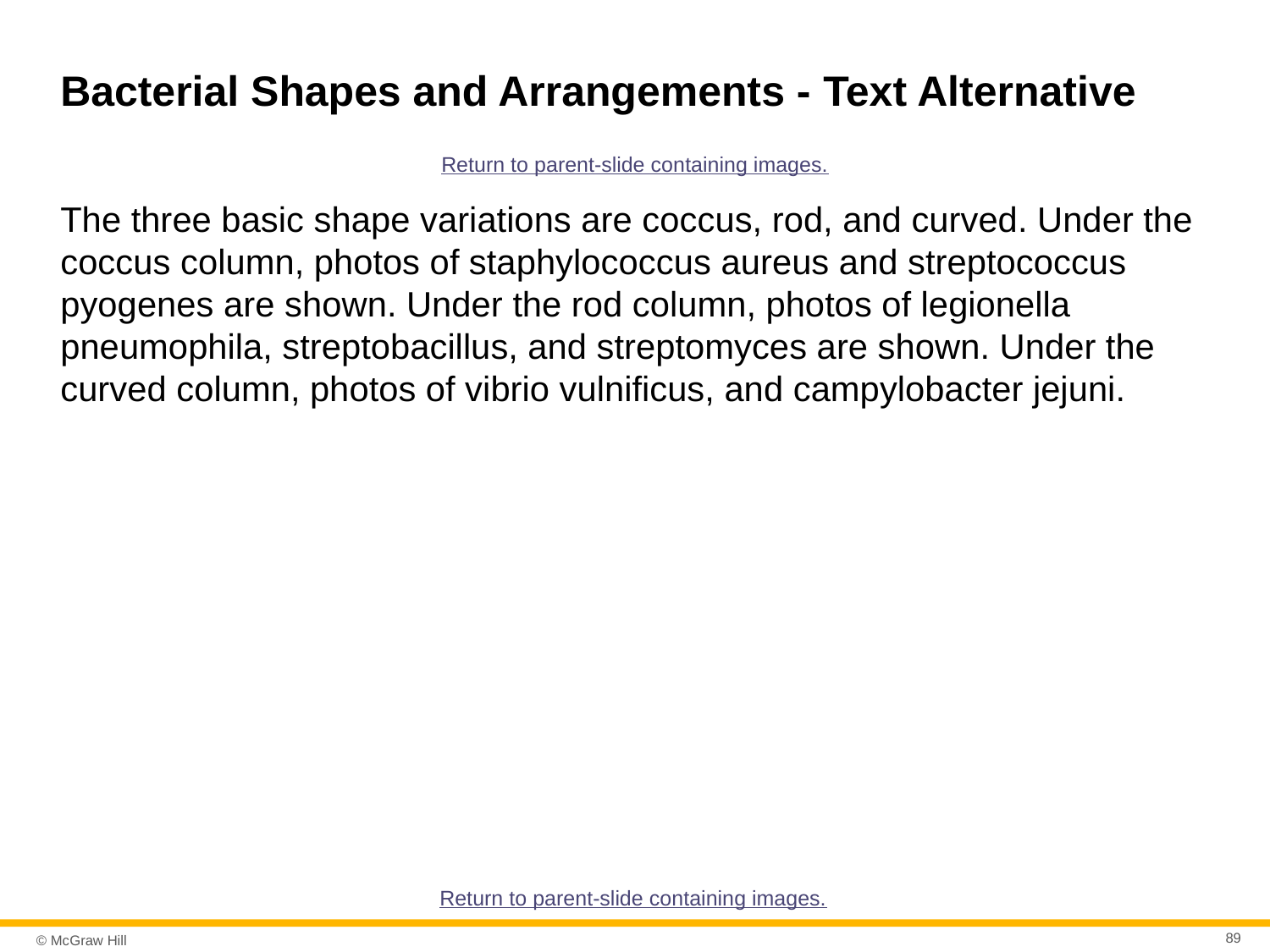

# Bacterial Shapes and Arrangements - Text Alternative
Return to parent-slide containing images.
The three basic shape variations are coccus, rod, and curved. Under the coccus column, photos of staphylococcus aureus and streptococcus pyogenes are shown. Under the rod column, photos of legionella pneumophila, streptobacillus, and streptomyces are shown. Under the curved column, photos of vibrio vulnificus, and campylobacter jejuni.
Return to parent-slide containing images.